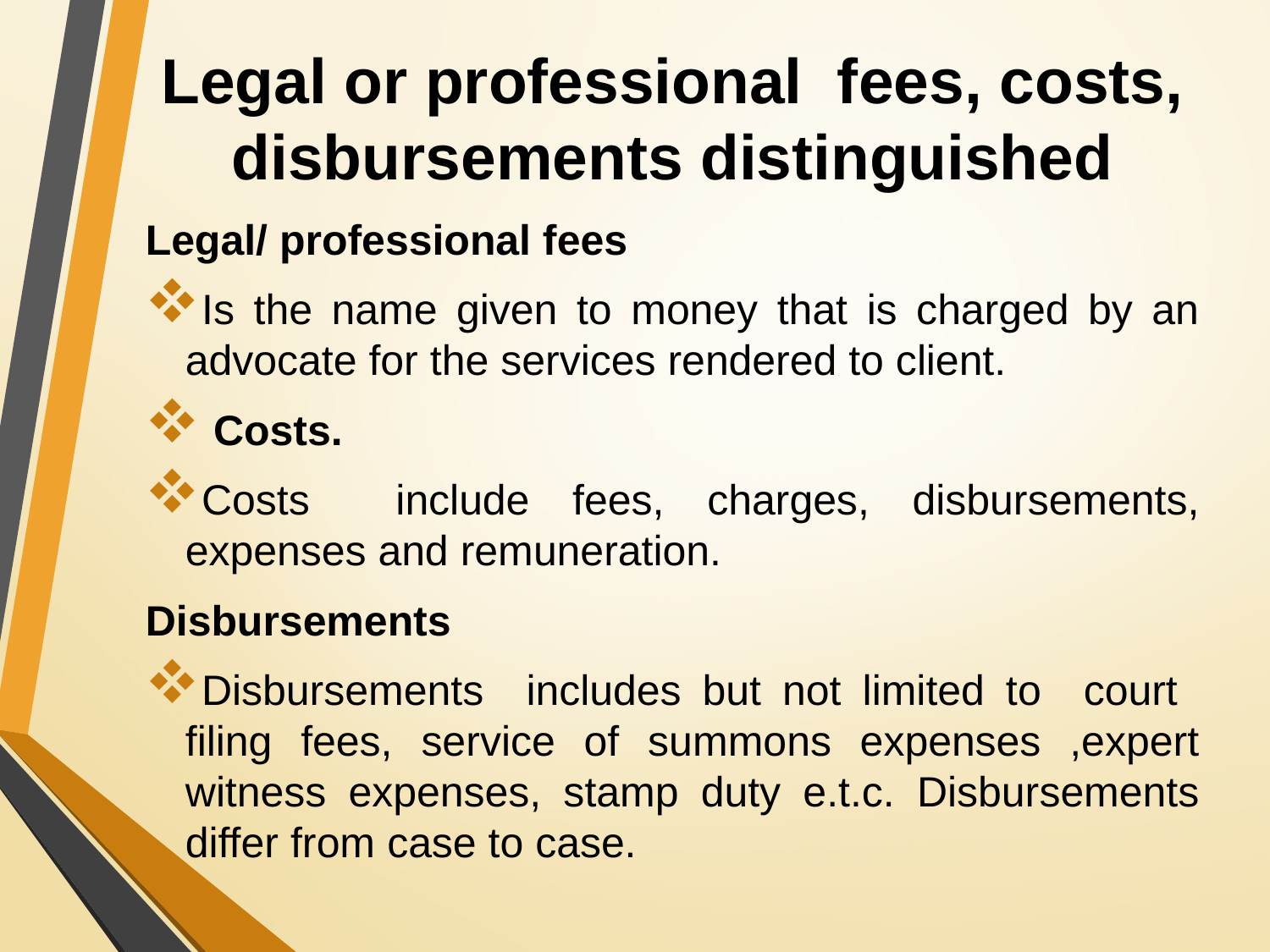

# Legal or professional  fees, costs, disbursements distinguished

Legal/ professional fees
Is the name given to money that is charged by an advocate for the services rendered to client.
 Costs.
Costs  include fees, charges, disbursements, expenses and remuneration.
Disbursements
Disbursements  includes but not limited to  court  filing fees, service of summons expenses ,expert witness expenses, stamp duty e.t.c. Disbursements differ from case to case.